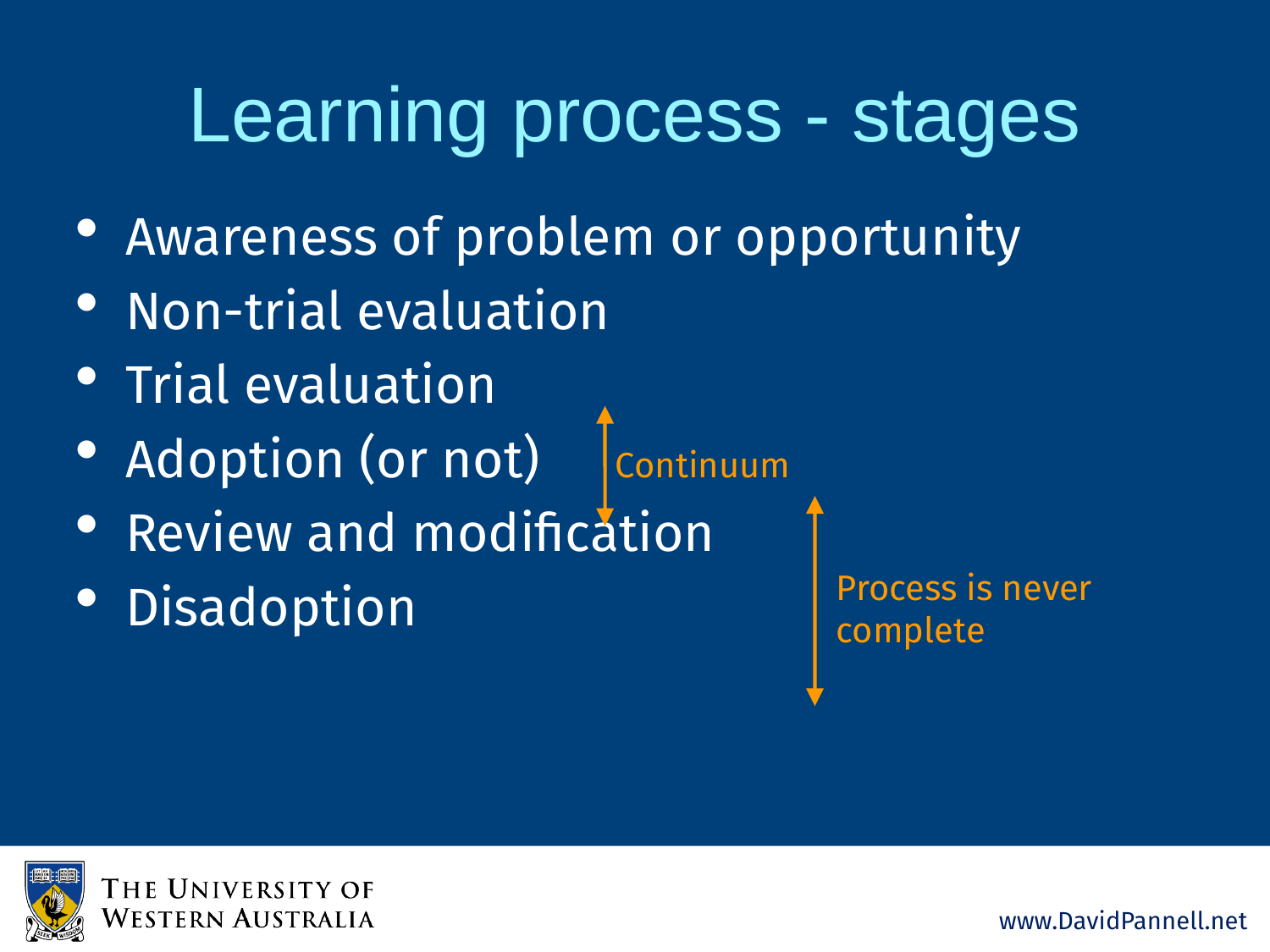

# Learning process - stages
Awareness of problem or opportunity
Non-trial evaluation
Trial evaluation
Adoption (or not)
Review and modification
Disadoption

Continuum

Process is never
complete